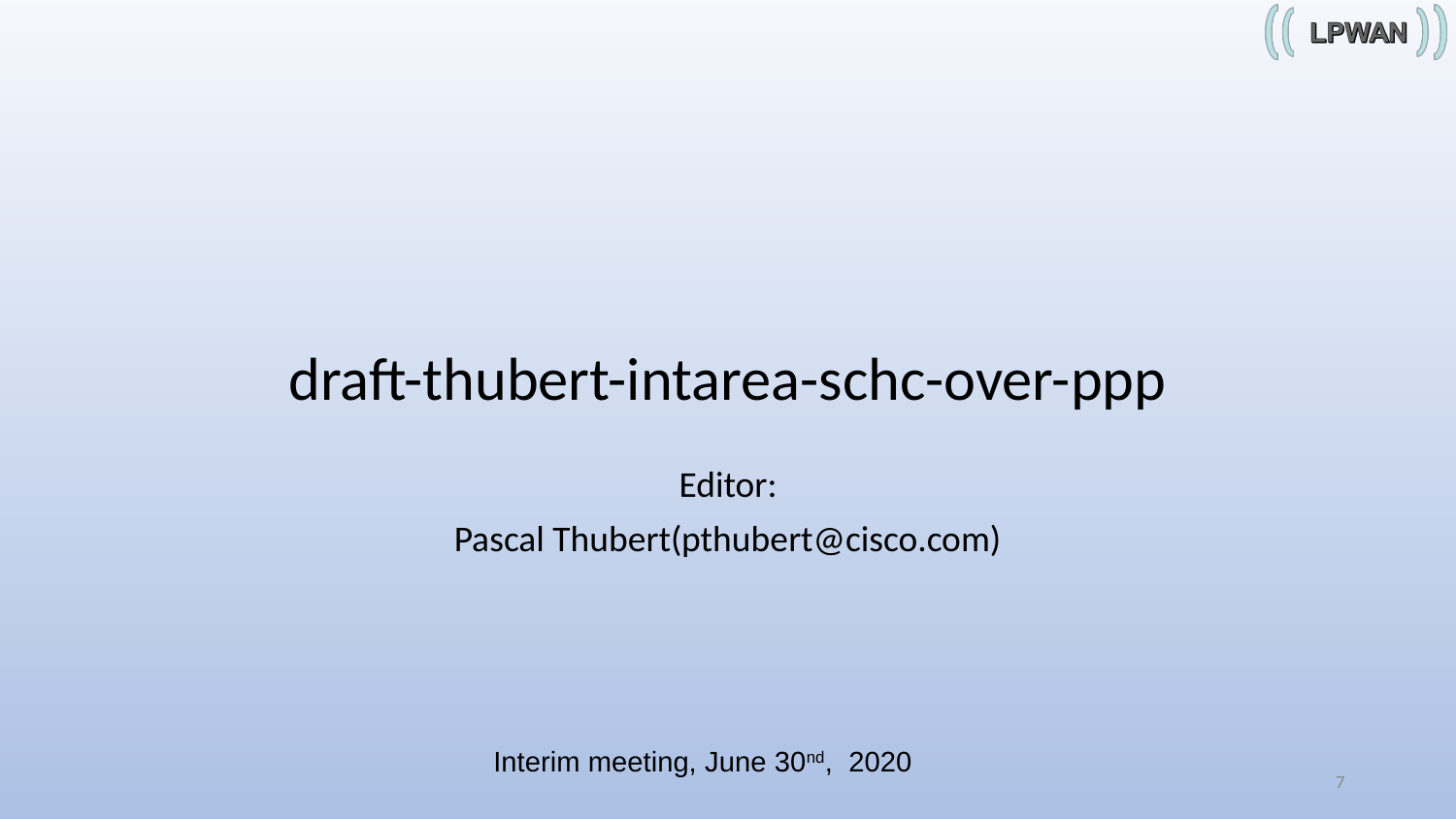

# draft-thubert-intarea-schc-over-ppp
Editor:
Pascal Thubert(pthubert@cisco.com)
Interim meeting, June 30nd,  2020
7